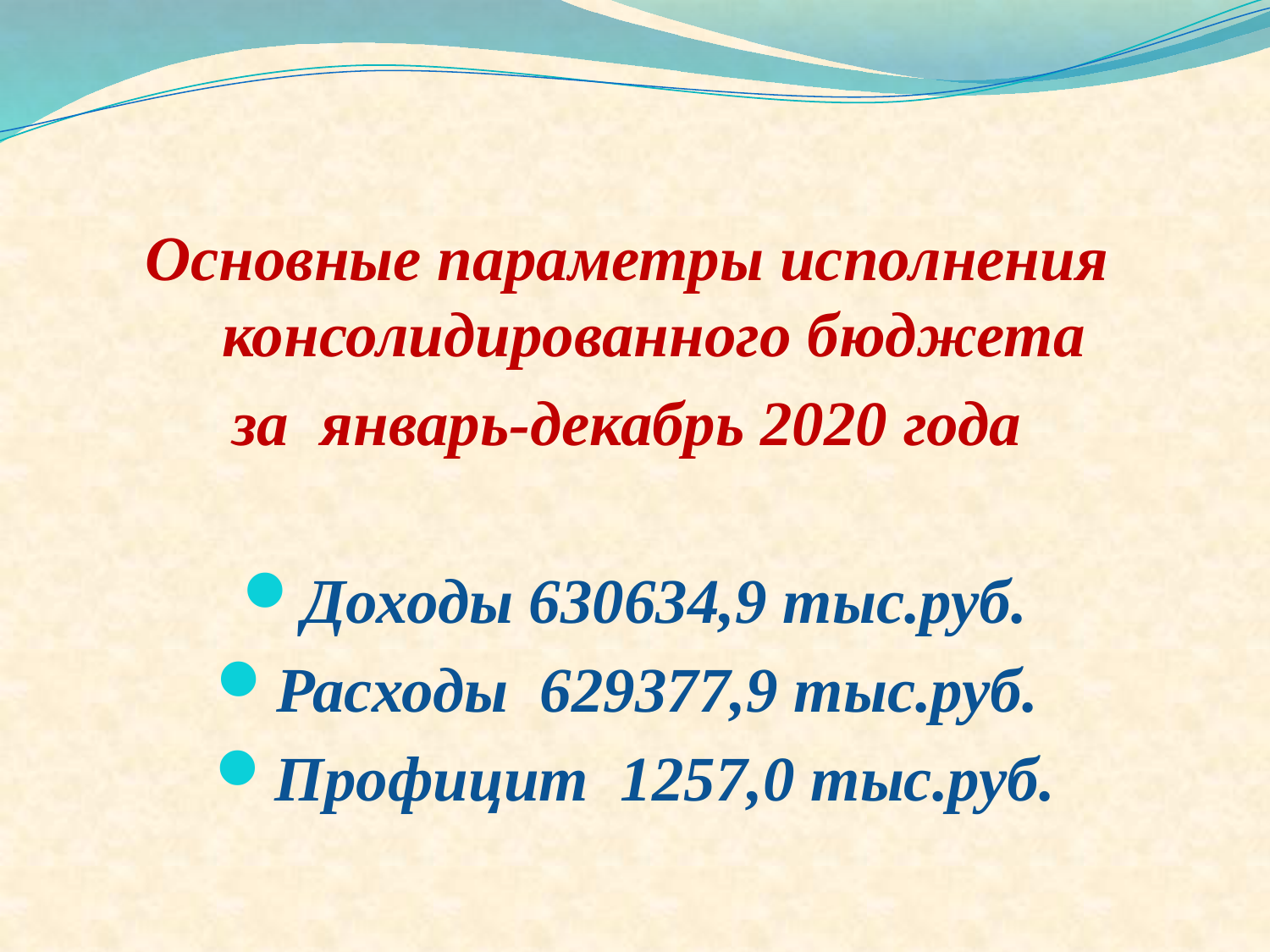

#

Основные параметры исполнения  консолидированного бюджета
за  январь-декабрь 2020 года

Доходы 630634,9 тыс.руб.
Расходы  629377,9 тыс.руб.
Профицит  1257,0 тыс.руб.